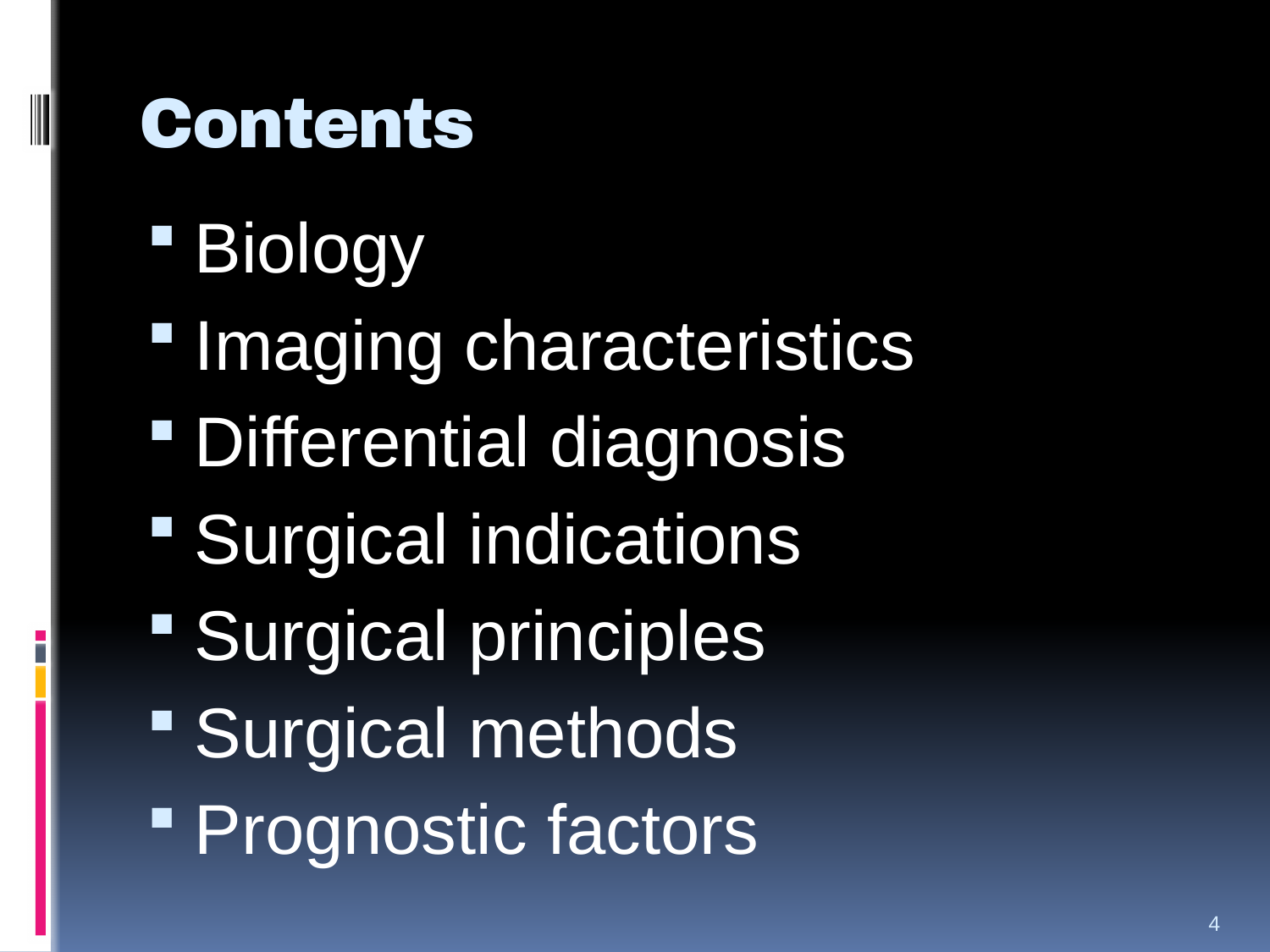

# Contents
Biology
Imaging characteristics
Differential diagnosis
Surgical indications
Surgical principles
Surgical methods
Prognostic factors

4